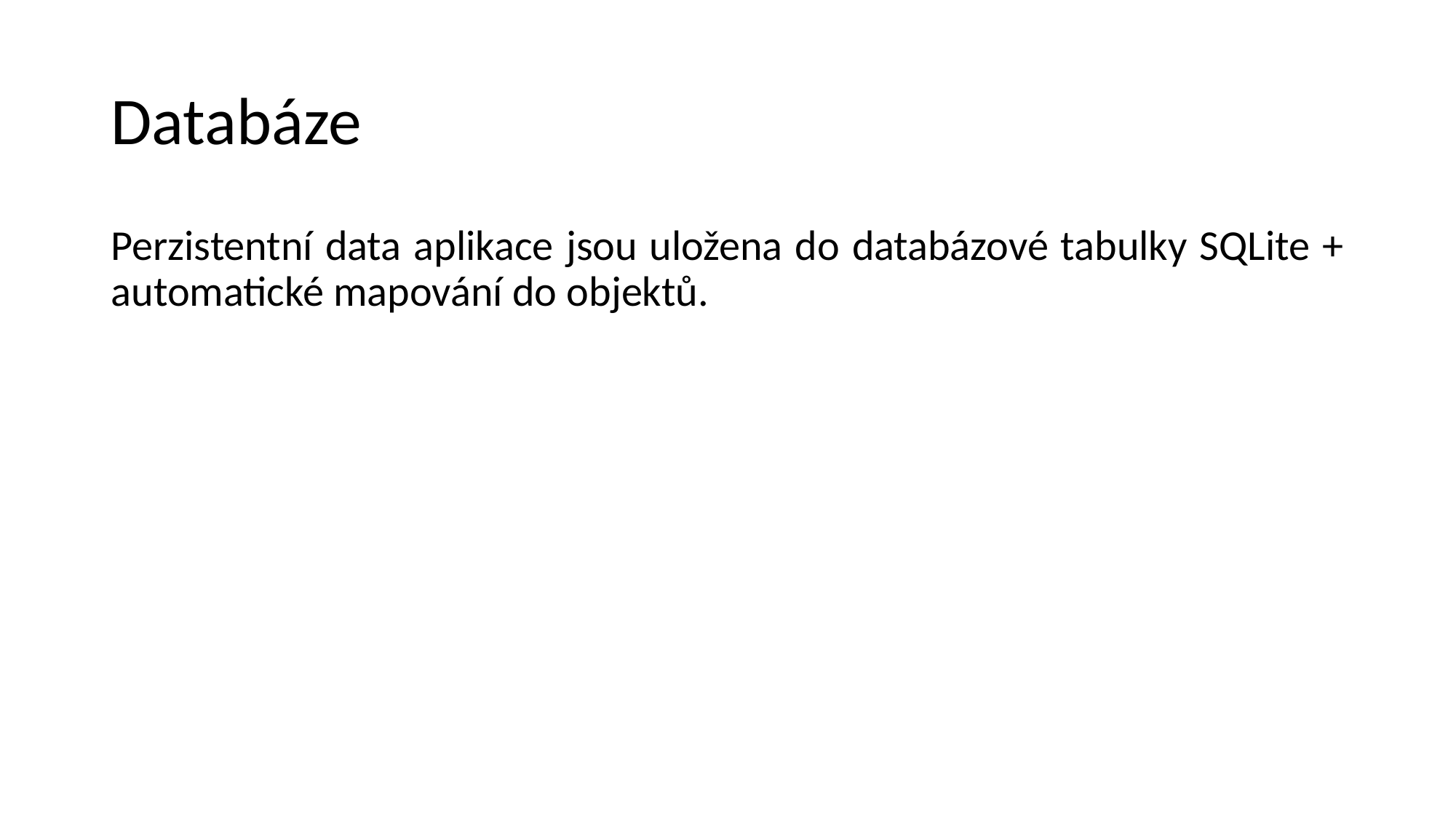

# Databáze
Perzistentní data aplikace jsou uložena do databázové tabulky SQLite + automatické mapování do objektů.